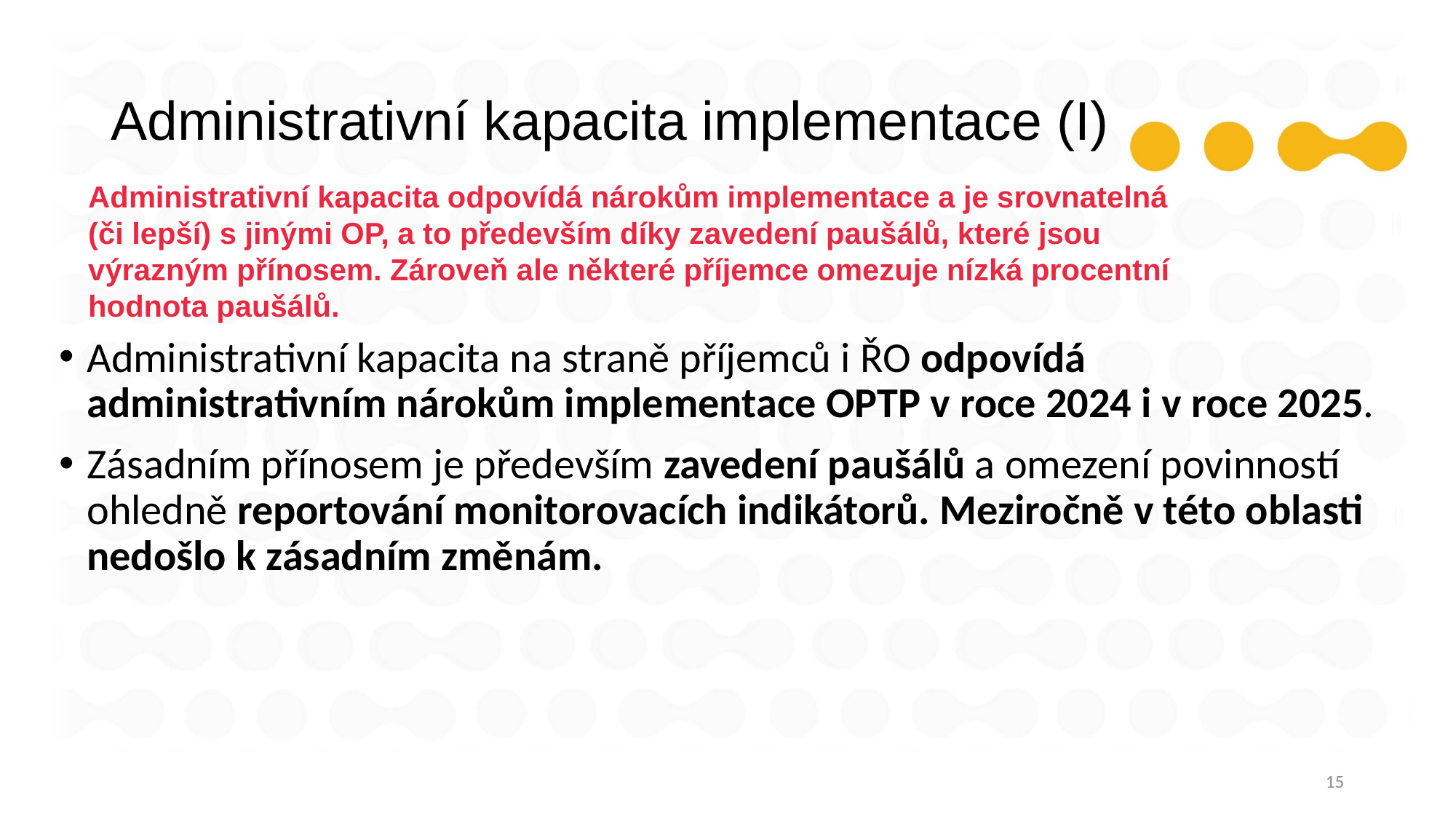

# Administrativní kapacita implementace (I)
Administrativní kapacita odpovídá nárokům implementace a je srovnatelná (či lepší) s jinými OP, a to především díky zavedení paušálů, které jsou výrazným přínosem. Zároveň ale některé příjemce omezuje nízká procentní hodnota paušálů.
Administrativní kapacita na straně příjemců i ŘO odpovídá administrativním nárokům implementace OPTP v roce 2024 i v roce 2025.
Zásadním přínosem je především zavedení paušálů a omezení povinností ohledně reportování monitorovacích indikátorů. Meziročně v této oblasti nedošlo k zásadním změnám.
15